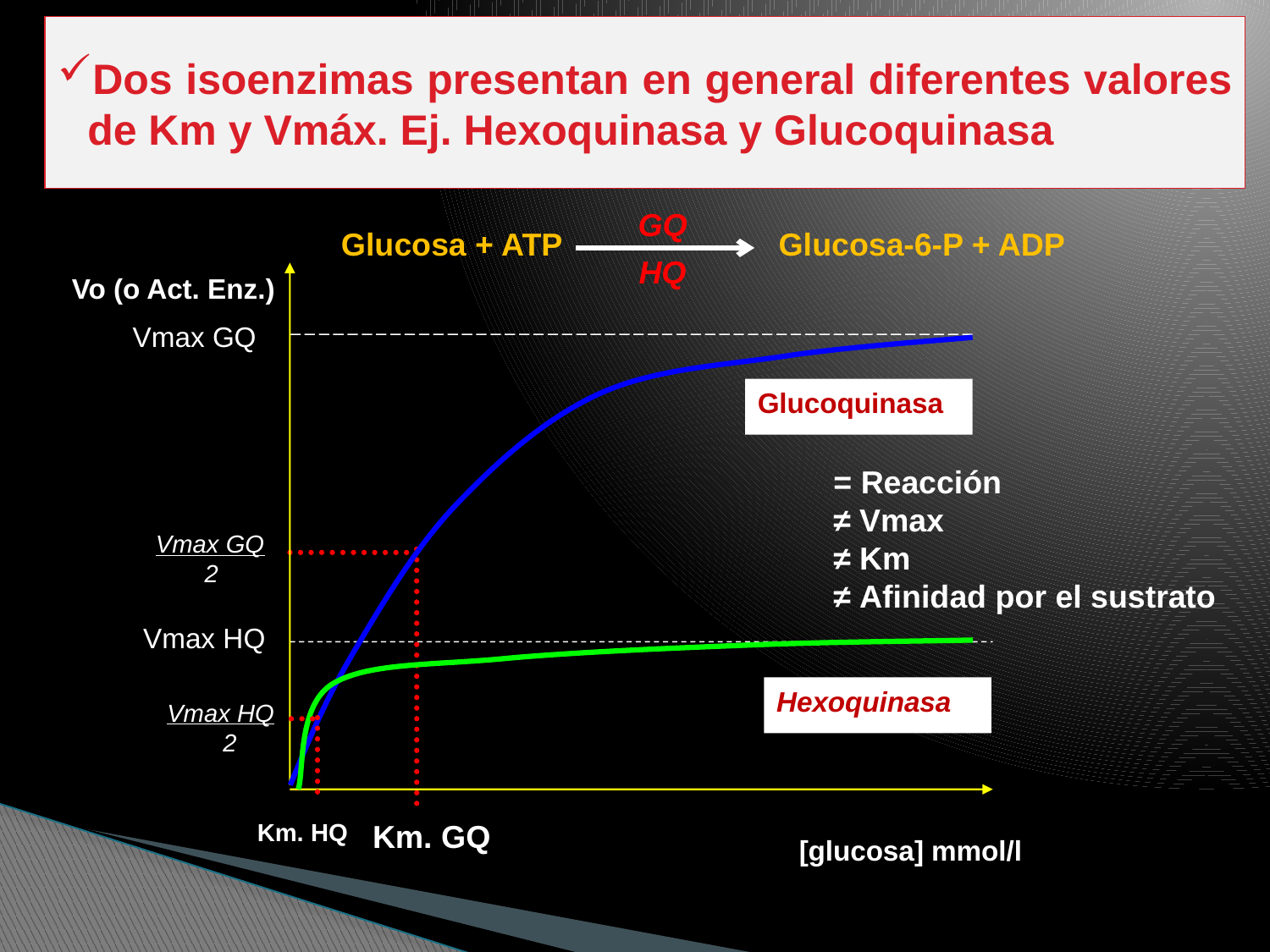

# Dos isoenzimas presentan en general diferentes valores de Km y Vmáx. Ej. Hexoquinasa y Glucoquinasa
GQ
Glucosa + ATP
Glucosa-6-P + ADP
HQ

Vo (o Act. Enz.)

[glucosa] mmol/l
Vmax GQ

Glucoquinasa
= Reacción
≠ Vmax
≠ Km
≠ Afinidad por el sustrato
Vmax GQ
       2

Vmax HQ

Hexoquinasa
Vmax HQ
        2

Km. HQ
Km. GQ